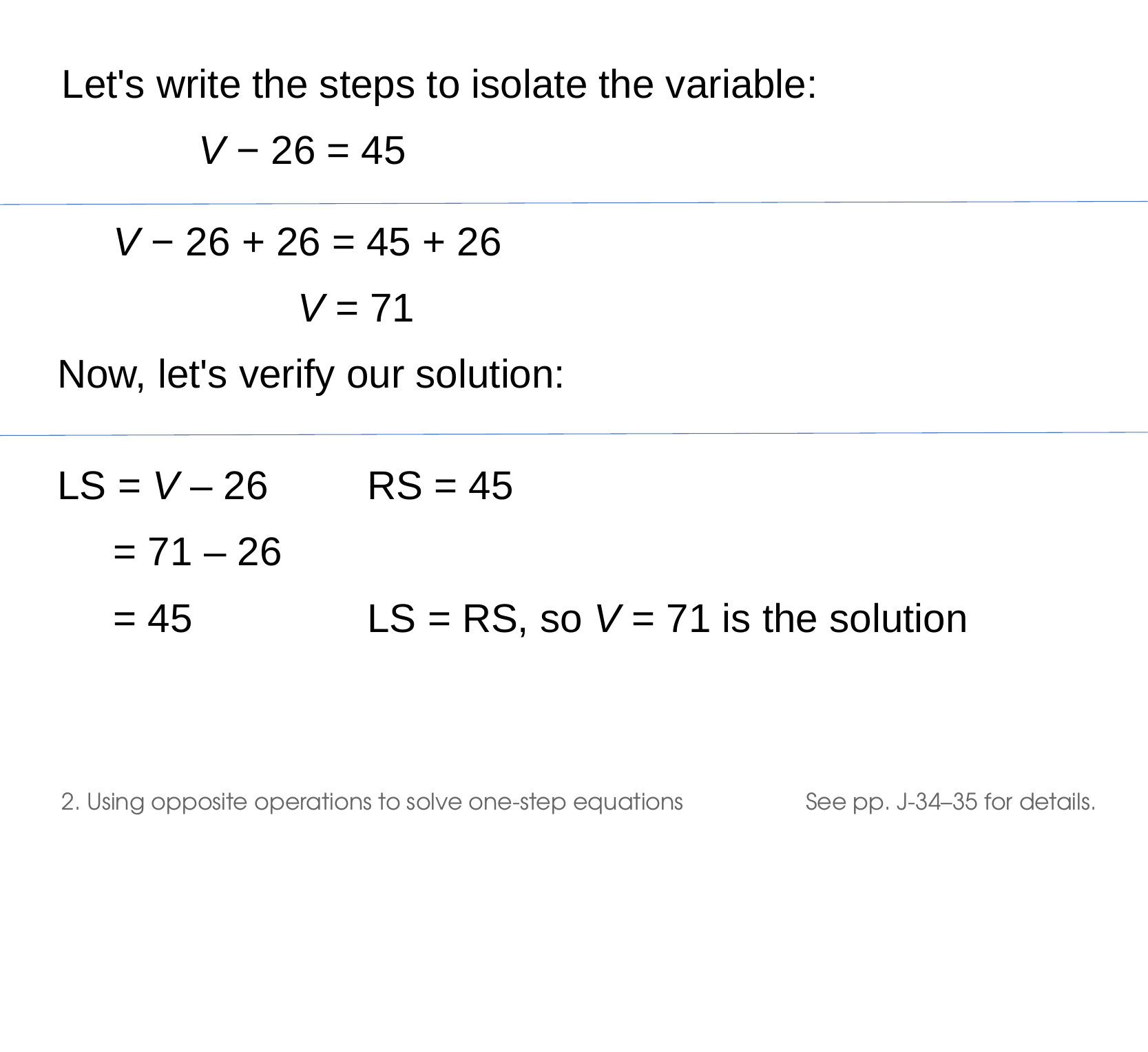

Let's write the steps to isolate the variable:
	   V − 26 = 45
     V − 26 + 26 = 45 + 26
 	      	   V = 71
Now, let's verify our solution:
LS = V – 26  	RS = 45
     = 71 – 26
     = 45		LS = RS, so V = 71 is the solution
2. Using opposite operations to solve one-step equations
See pp. J-34–35 for details.